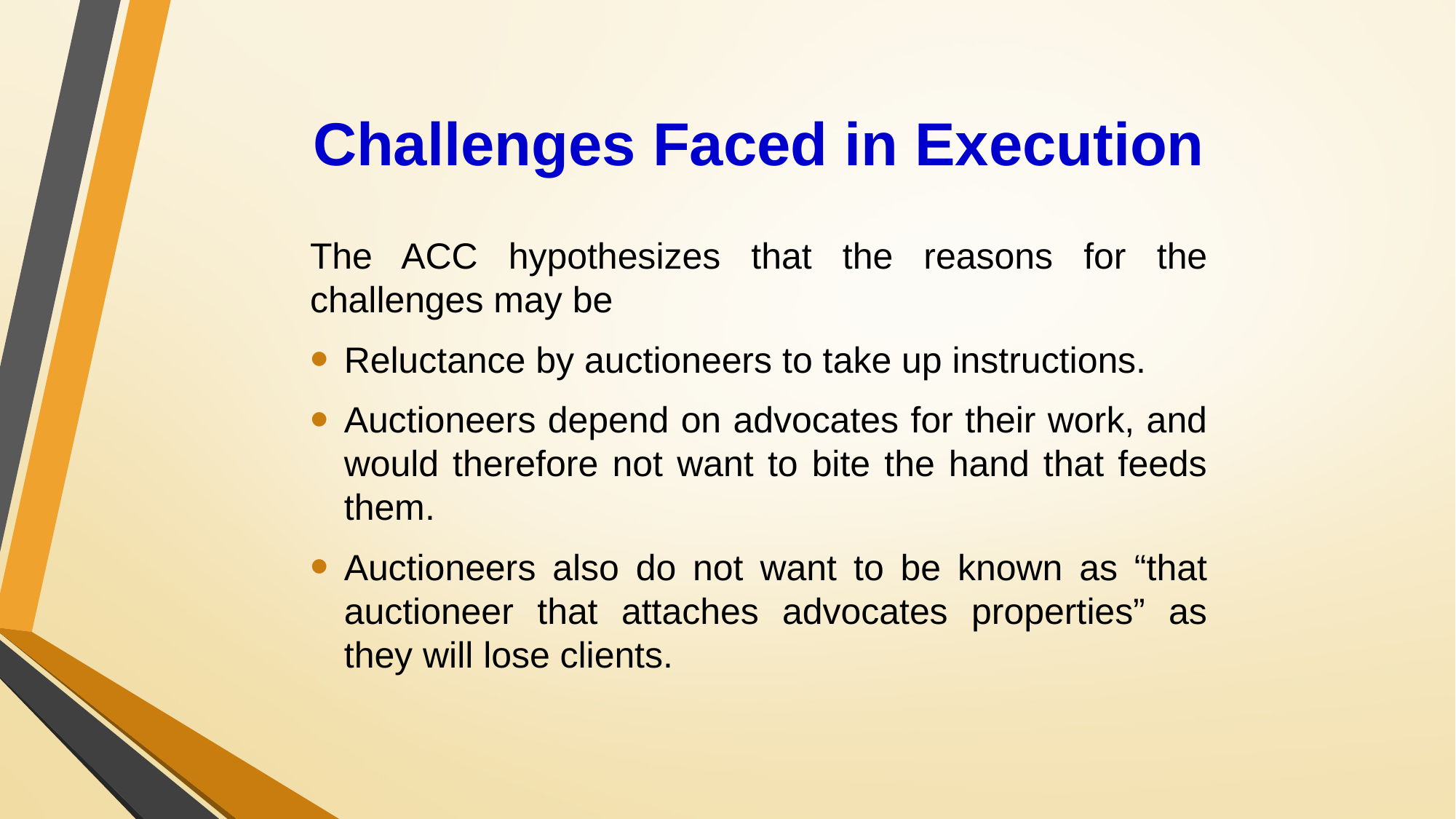

# Challenges Faced in Execution
The ACC hypothesizes that the reasons for the challenges may be
Reluctance by auctioneers to take up instructions.
Auctioneers depend on advocates for their work, and would therefore not want to bite the hand that feeds them.
Auctioneers also do not want to be known as “that auctioneer that attaches advocates properties” as they will lose clients.